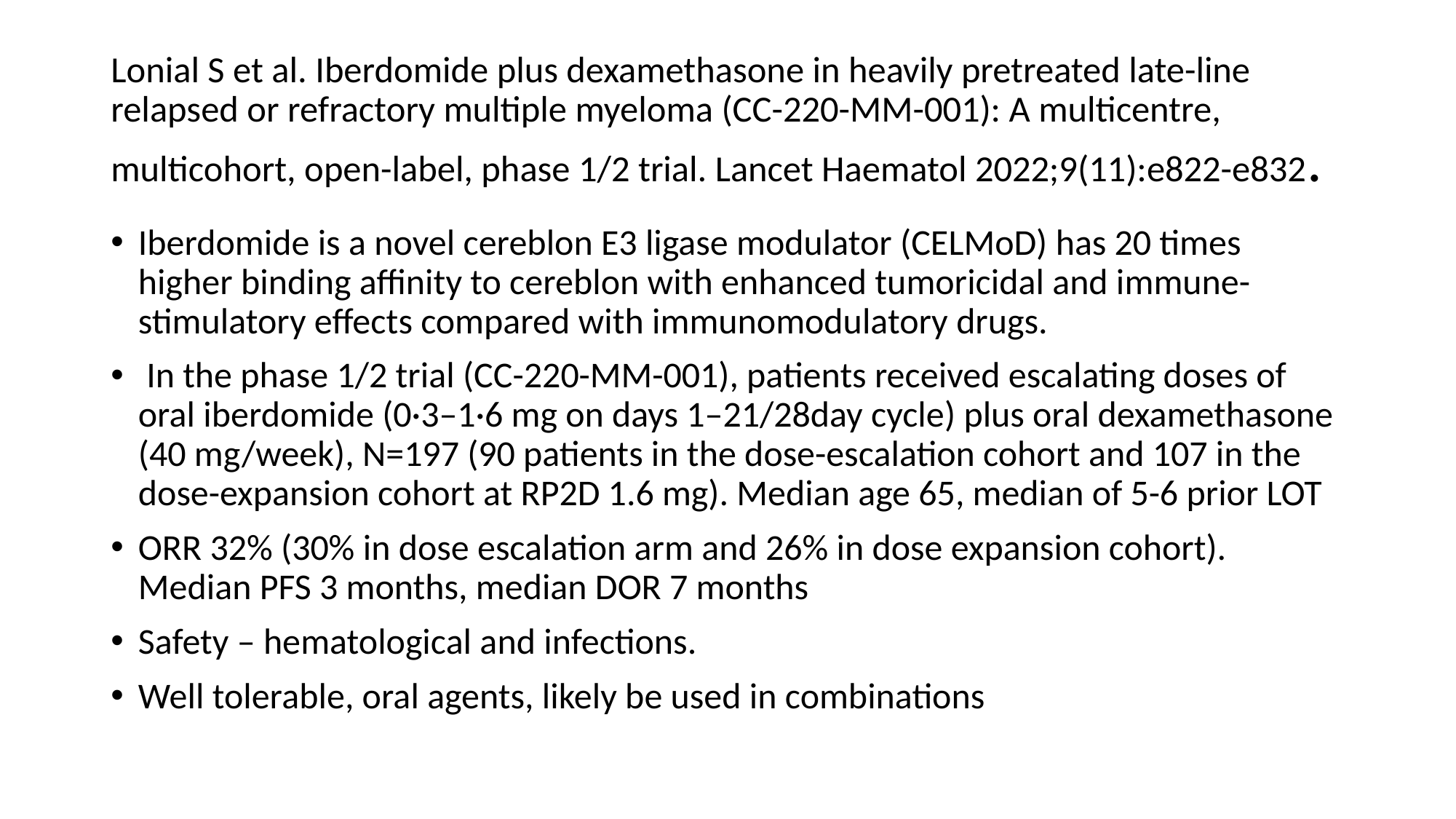

# Lonial S et al. Iberdomide plus dexamethasone in heavily pretreated late-line relapsed or refractory multiple myeloma (CC-220-MM-001): A multicentre, multicohort, open-label, phase 1/2 trial. Lancet Haematol 2022;9(11):e822-e832.
Iberdomide is a novel cereblon E3 ligase modulator (CELMoD) has 20 times higher binding affinity to cereblon with enhanced tumoricidal and immune-stimulatory effects compared with immunomodulatory drugs.
 In the phase 1/2 trial (CC-220-MM-001), patients received escalating doses of oral iberdomide (0·3–1·6 mg on days 1–21/28day cycle) plus oral dexamethasone (40 mg/week), N=197 (90 patients in the dose-escalation cohort and 107 in the dose-expansion cohort at RP2D 1.6 mg). Median age 65, median of 5-6 prior LOT
ORR 32% (30% in dose escalation arm and 26% in dose expansion cohort). Median PFS 3 months, median DOR 7 months
Safety – hematological and infections.
Well tolerable, oral agents, likely be used in combinations